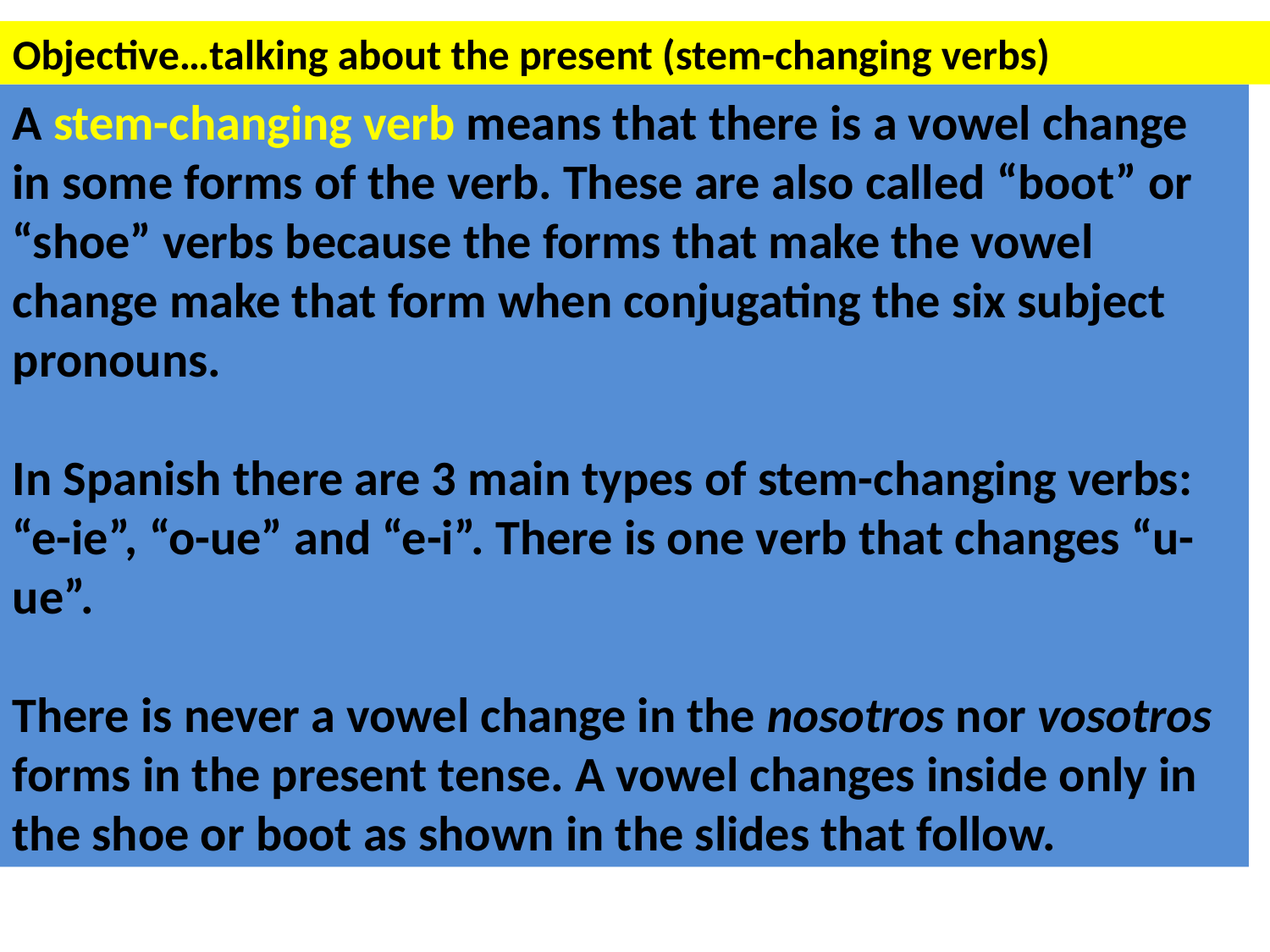

Objective…talking about the present (stem-changing verbs)
#
A stem-changing verb means that there is a vowel change in some forms of the verb. These are also called “boot” or “shoe” verbs because the forms that make the vowel change make that form when conjugating the six subject pronouns.

In Spanish there are 3 main types of stem-changing verbs: “e-ie”, “o-ue” and “e-i”. There is one verb that changes “u-ue”.

There is never a vowel change in the nosotros nor vosotros forms in the present tense. A vowel changes inside only in the shoe or boot as shown in the slides that follow.